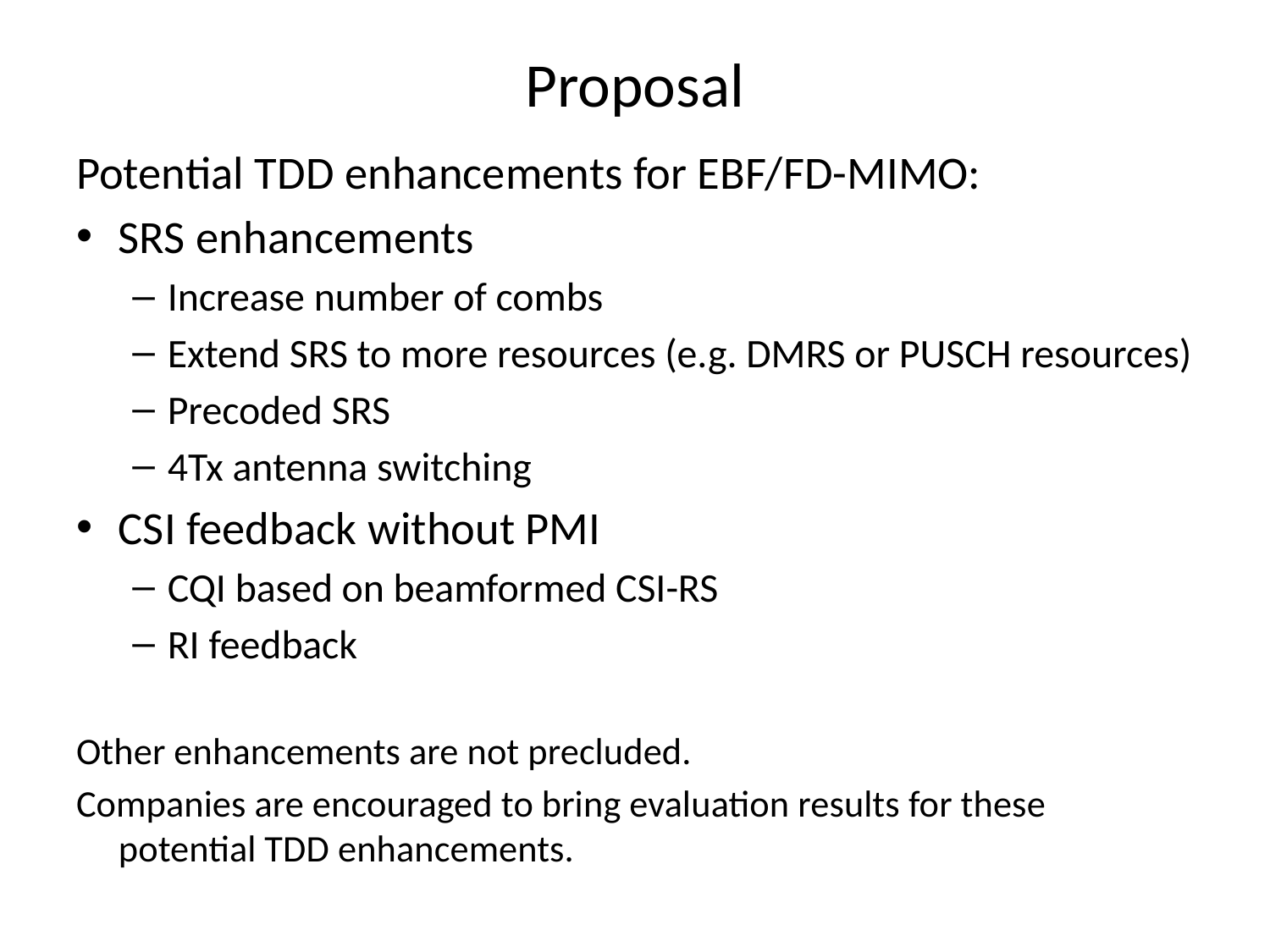

# Proposal
Potential TDD enhancements for EBF/FD-MIMO:
SRS enhancements
Increase number of combs
Extend SRS to more resources (e.g. DMRS or PUSCH resources)
Precoded SRS
4Tx antenna switching
CSI feedback without PMI
CQI based on beamformed CSI-RS
RI feedback

Other enhancements are not precluded.
Companies are encouraged to bring evaluation results for these potential TDD enhancements.